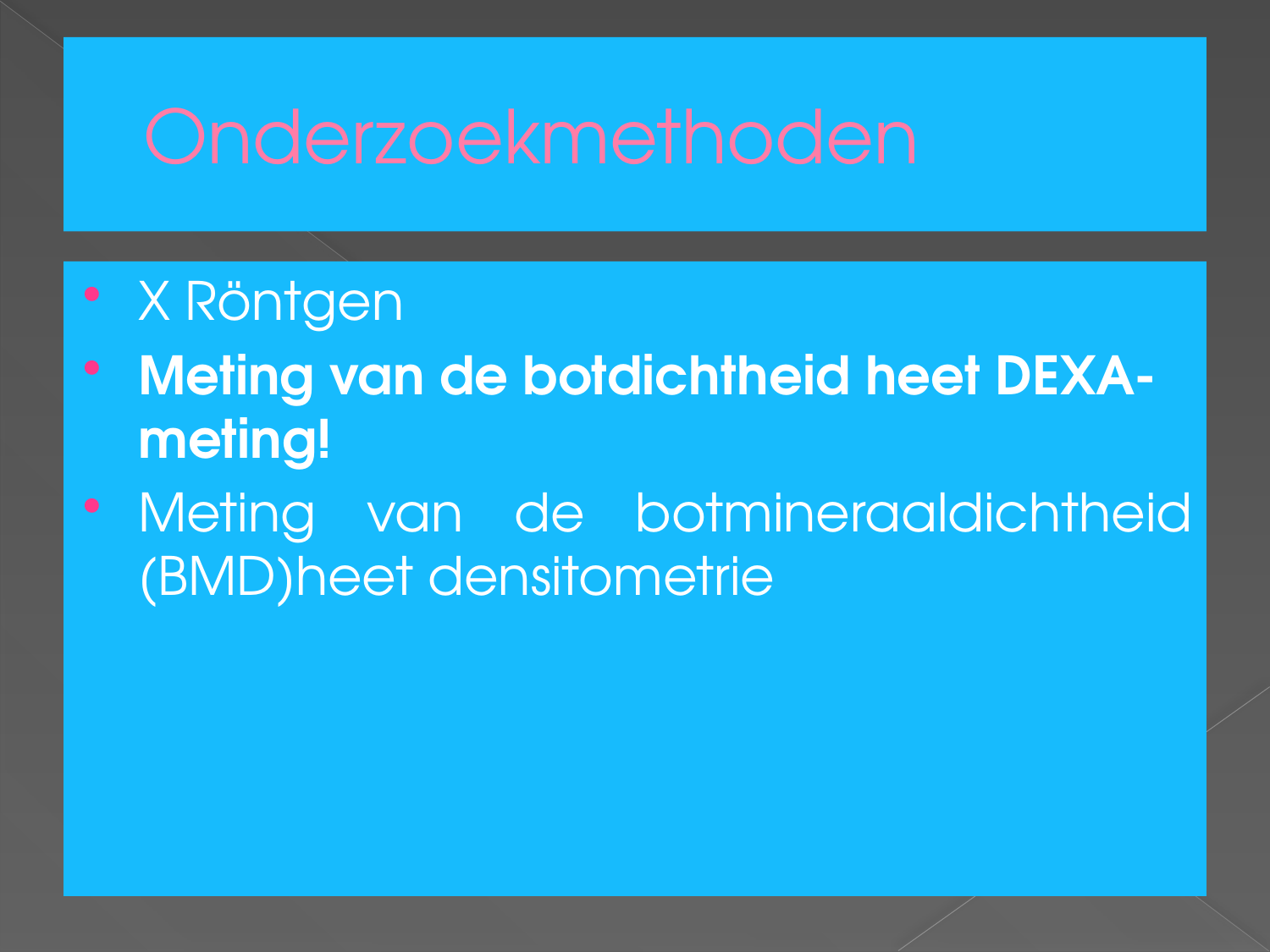

# Onderzoekmethoden
X Röntgen
Meting van de botdichtheid heet DEXA-meting!
Meting van de botmineraaldichtheid (BMD)heet densitometrie